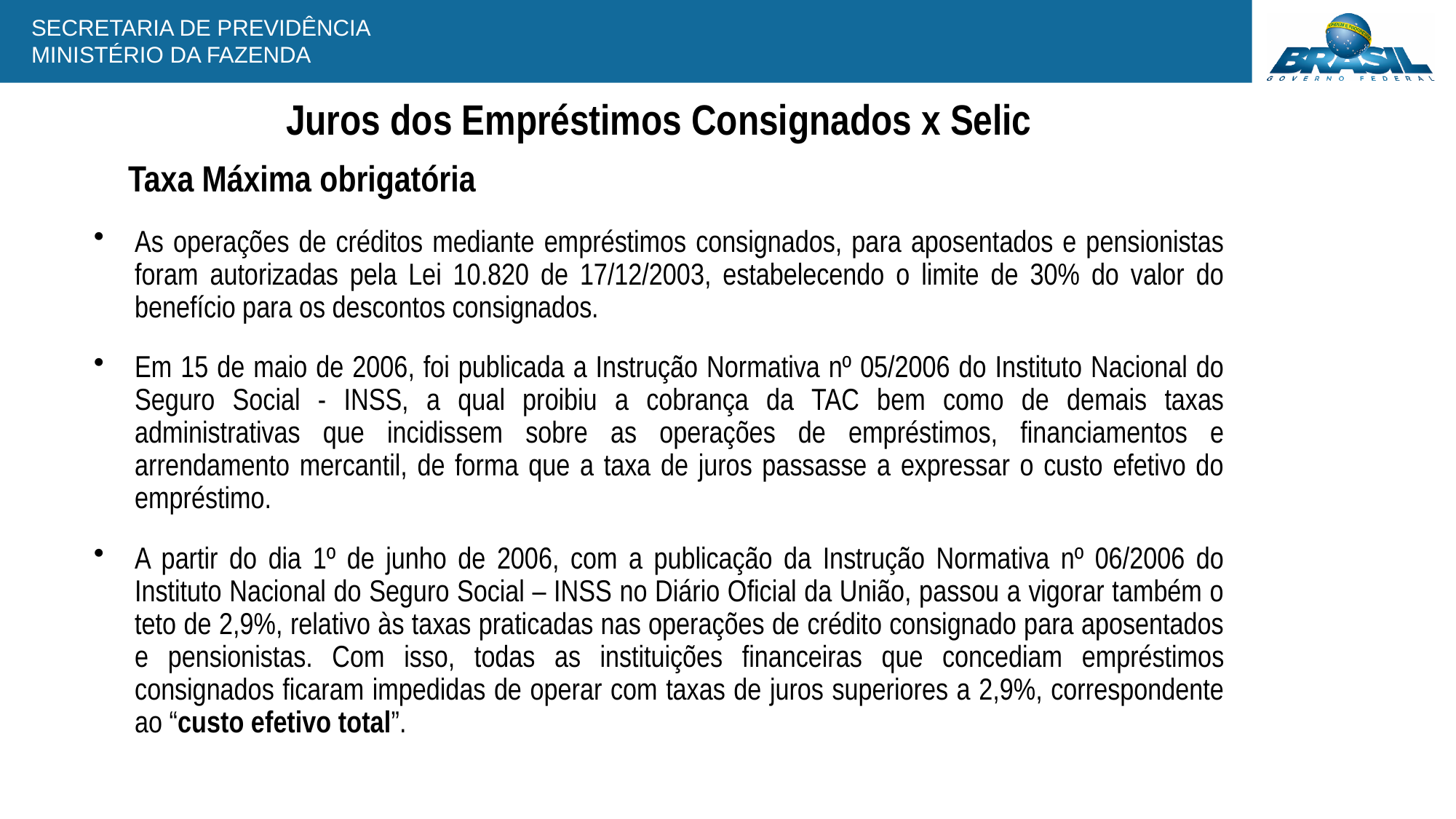

Juros dos Empréstimos Consignados x Selic
Taxa Máxima obrigatória
As operações de créditos mediante empréstimos consignados, para aposentados e pensionistas foram autorizadas pela Lei 10.820 de 17/12/2003, estabelecendo o limite de 30% do valor do benefício para os descontos consignados.
Em 15 de maio de 2006, foi publicada a Instrução Normativa nº 05/2006 do Instituto Nacional do Seguro Social - INSS, a qual proibiu a cobrança da TAC bem como de demais taxas administrativas que incidissem sobre as operações de empréstimos, financiamentos e arrendamento mercantil, de forma que a taxa de juros passasse a expressar o custo efetivo do empréstimo.
A partir do dia 1º de junho de 2006, com a publicação da Instrução Normativa nº 06/2006 do Instituto Nacional do Seguro Social – INSS no Diário Oficial da União, passou a vigorar também o teto de 2,9%, relativo às taxas praticadas nas operações de crédito consignado para aposentados e pensionistas. Com isso, todas as instituições financeiras que concediam empréstimos consignados ficaram impedidas de operar com taxas de juros superiores a 2,9%, correspondente ao “custo efetivo total”.